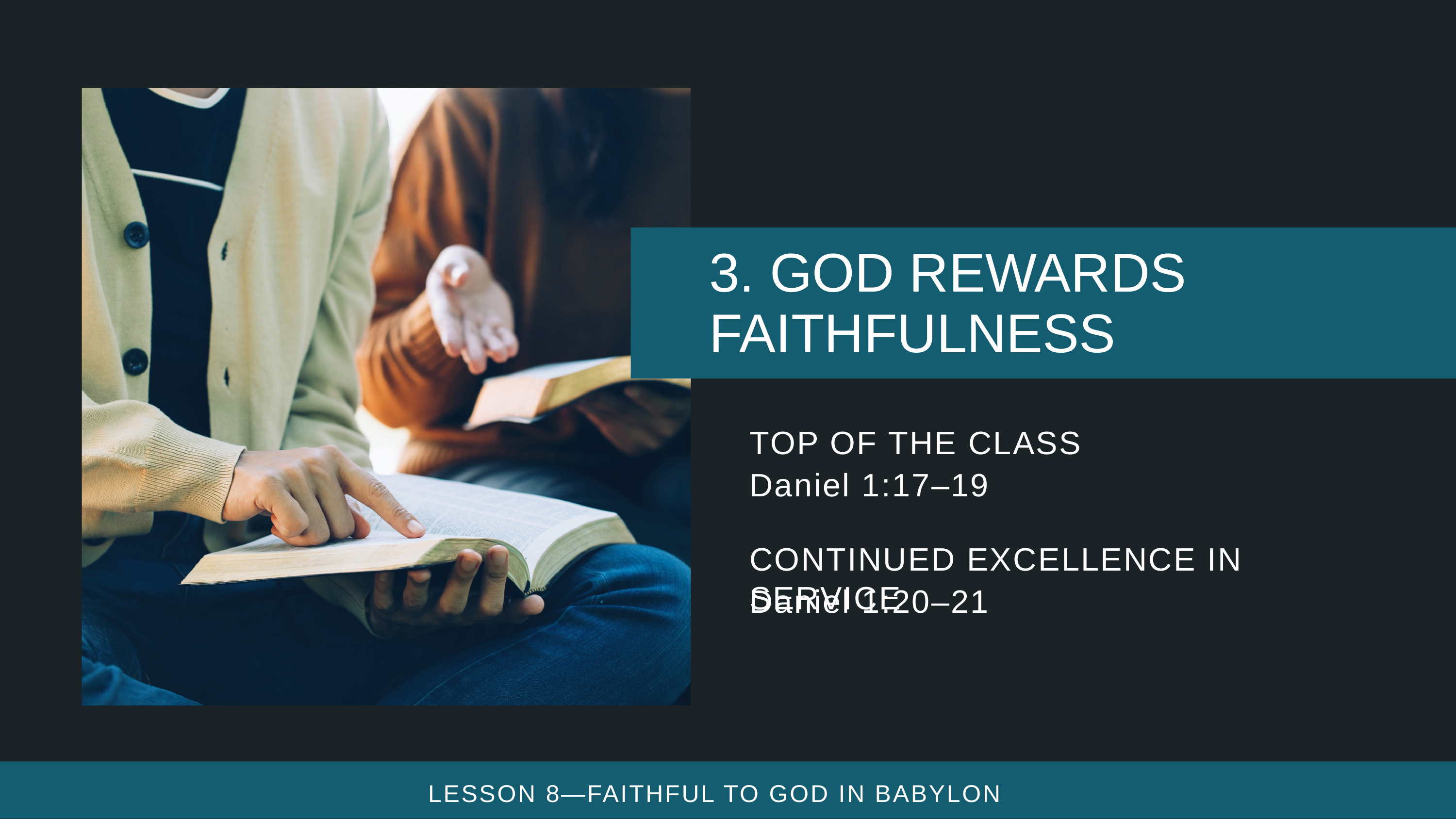

TOP OF THE CLASS
Daniel 1:17–19

CONTINUED EXCELLENCE IN SERVICE
Daniel 1:20–21